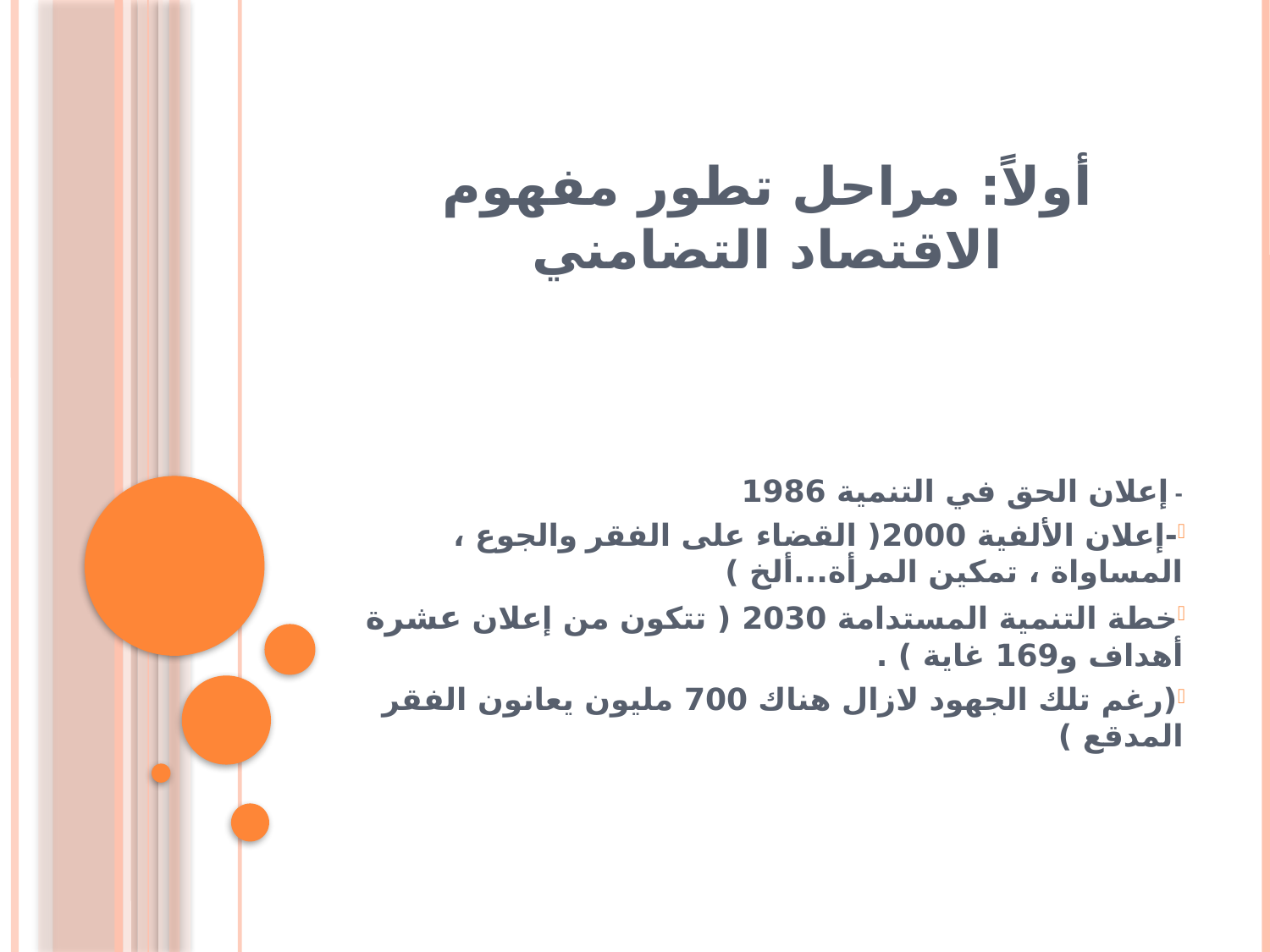

# أولاً: مراحل تطور مفهوم الاقتصاد التضامني
- إعلان الحق في التنمية 1986
-إعلان الألفية 2000( القضاء على الفقر والجوع ، المساواة ، تمكين المرأة...ألخ )
خطة التنمية المستدامة 2030 ( تتكون من إعلان عشرة أهداف و169 غاية ) .
(رغم تلك الجهود لازال هناك 700 مليون يعانون الفقر المدقع )